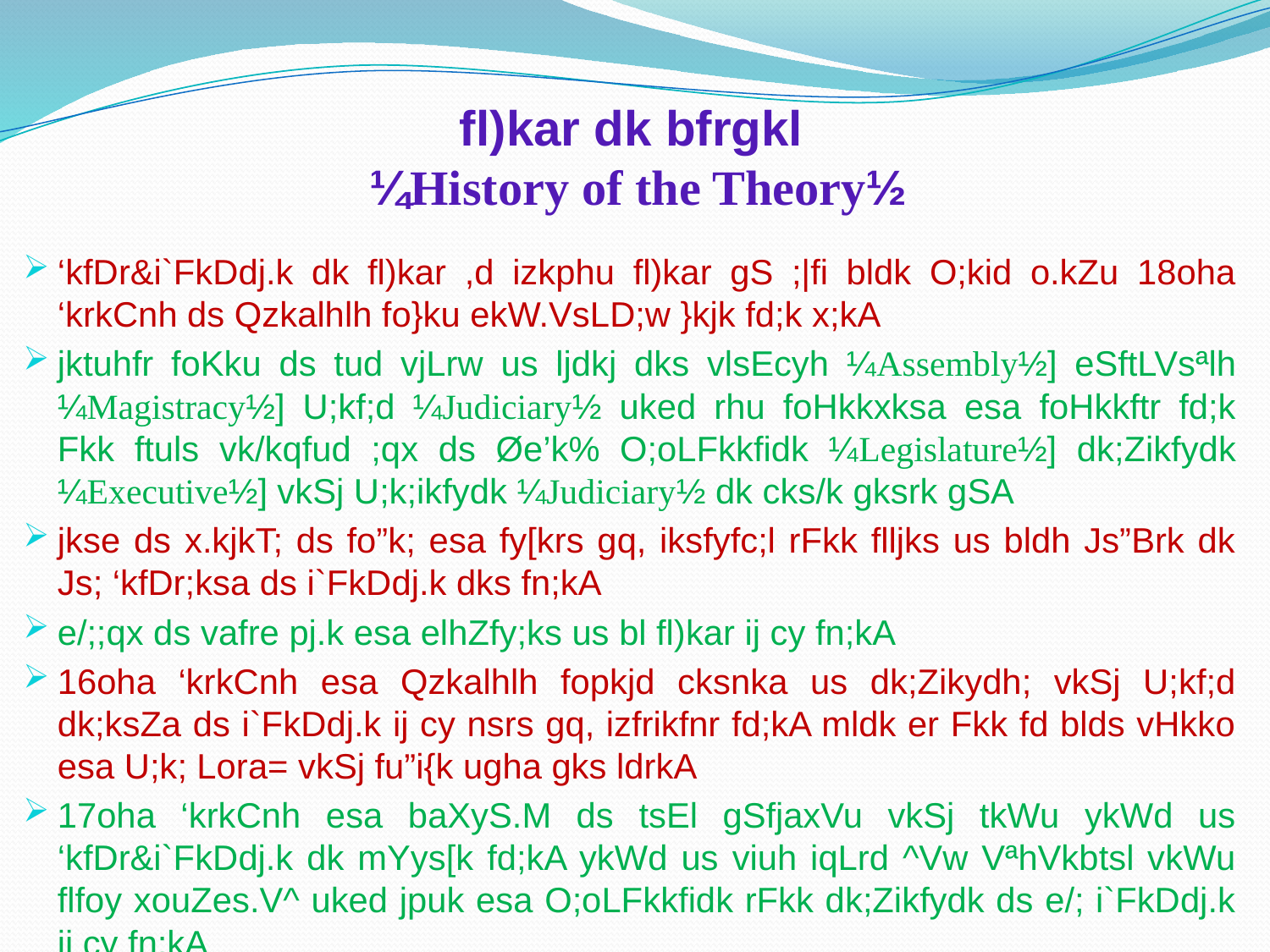

fl)kar dk bfrgkl
¼History of the Theory½
‘kfDr&i`FkDdj.k dk fl)kar ,d izkphu fl)kar gS ;|fi bldk O;kid o.kZu 18oha ‘krkCnh ds Qzkalhlh fo}ku ekW.VsLD;w }kjk fd;k x;kA
jktuhfr foKku ds tud vjLrw us ljdkj dks vlsEcyh ¼Assembly½] eSftLVsªlh ¼Magistracy½] U;kf;d ¼Judiciary½ uked rhu foHkkxksa esa foHkkftr fd;k Fkk ftuls vk/kqfud ;qx ds Øe’k% O;oLFkkfidk ¼Legislature½] dk;Zikfydk ¼Executive½] vkSj U;k;ikfydk ¼Judiciary½ dk cks/k gksrk gSA
jkse ds x.kjkT; ds fo”k; esa fy[krs gq, iksfyfc;l rFkk flljks us bldh Js”Brk dk Js; ‘kfDr;ksa ds i`FkDdj.k dks fn;kA
e/;;qx ds vafre pj.k esa elhZfy;ks us bl fl)kar ij cy fn;kA
16oha ‘krkCnh esa Qzkalhlh fopkjd cksnka us dk;Zikydh; vkSj U;kf;d dk;ksZa ds i`FkDdj.k ij cy nsrs gq, izfrikfnr fd;kA mldk er Fkk fd blds vHkko esa U;k; Lora= vkSj fu”i{k ugha gks ldrkA
17oha ‘krkCnh esa baXyS.M ds tsEl gSfjaxVu vkSj tkWu ykWd us ‘kfDr&i`FkDdj.k dk mYys[k fd;kA ykWd us viuh iqLrd ^Vw VªhVkbtsl vkWu flfoy xouZes.V^ uked jpuk esa O;oLFkkfidk rFkk dk;Zikfydk ds e/; i`FkDdj.k ij cy fn;kA